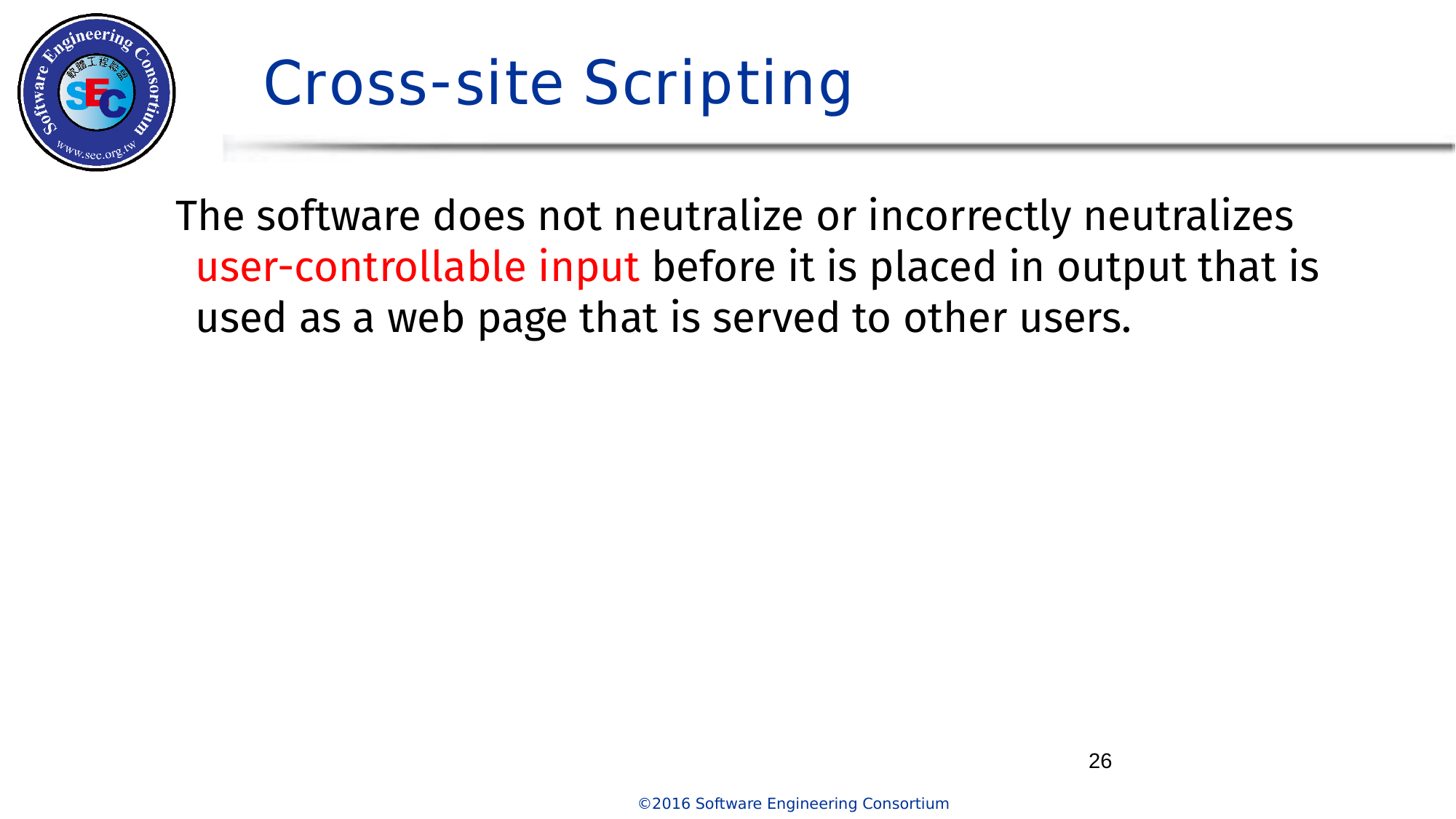

# Cross-site Scripting
The software does not neutralize or incorrectly neutralizes user-controllable input before it is placed in output that is used as a web page that is served to other users.
26